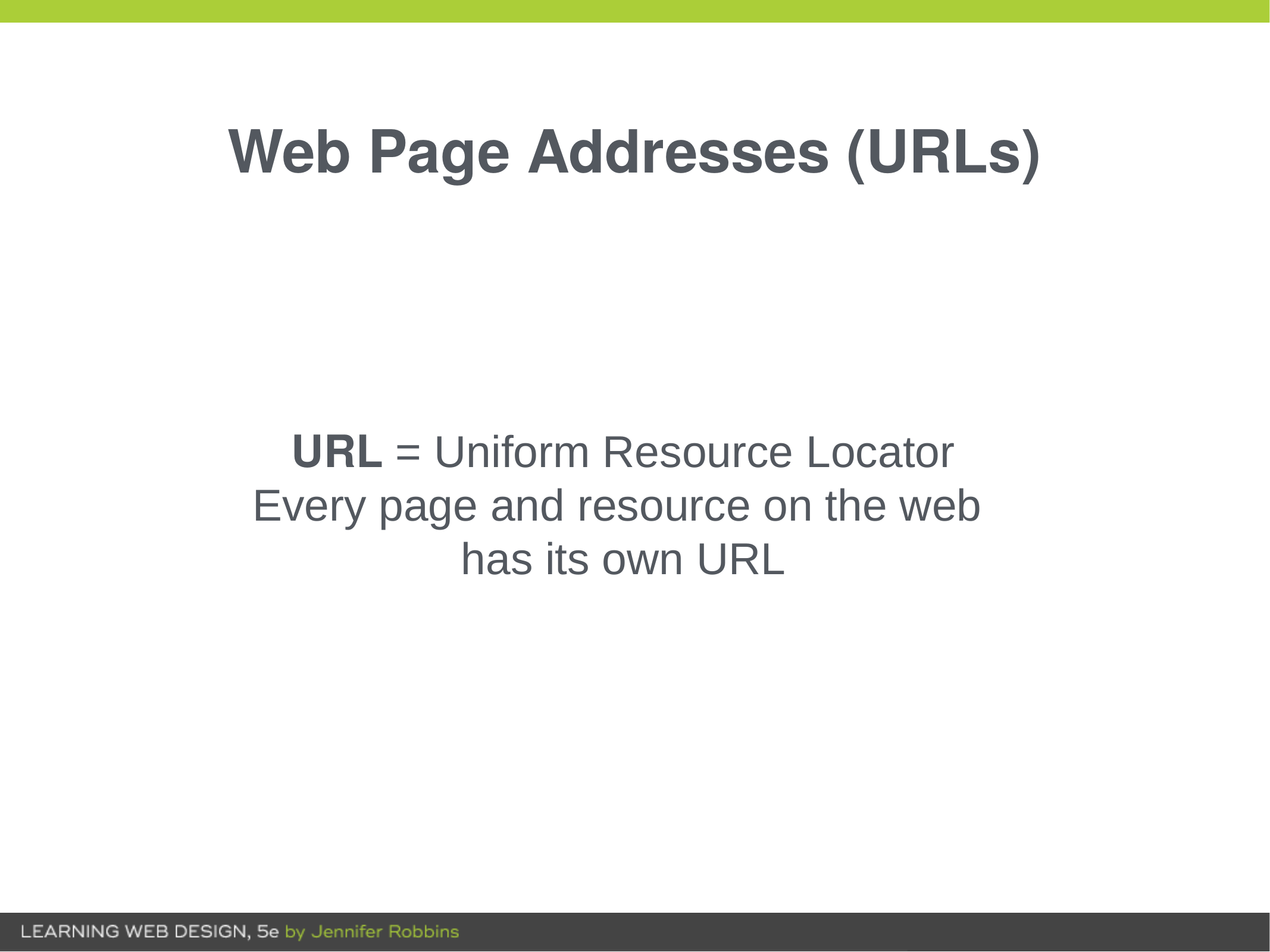

# Web Page Addresses (URLs)
URL = Uniform Resource Locator
Every page and resource on the web
has its own URL